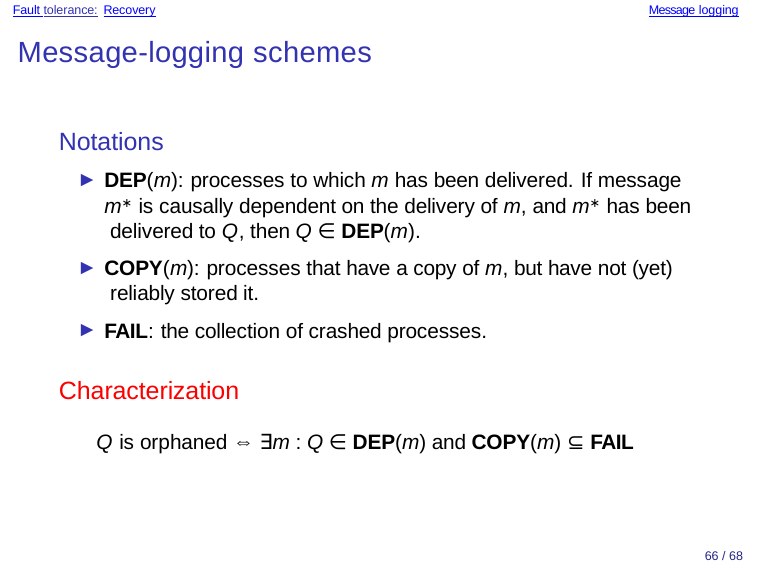

Fault tolerance: Recovery
Message logging
Message-logging schemes

Notations
DEP(m): processes to which m has been delivered. If message  m∗ is causally dependent on the delivery of m, and m∗ has been  delivered to Q, then Q ∈ DEP(m).
COPY(m): processes that have a copy of m, but have not (yet)  reliably stored it.
FAIL: the collection of crashed processes.

Characterization
Q is orphaned ⇔ ∃m : Q ∈ DEP(m) and COPY(m) ⊆ FAIL
66 / 68